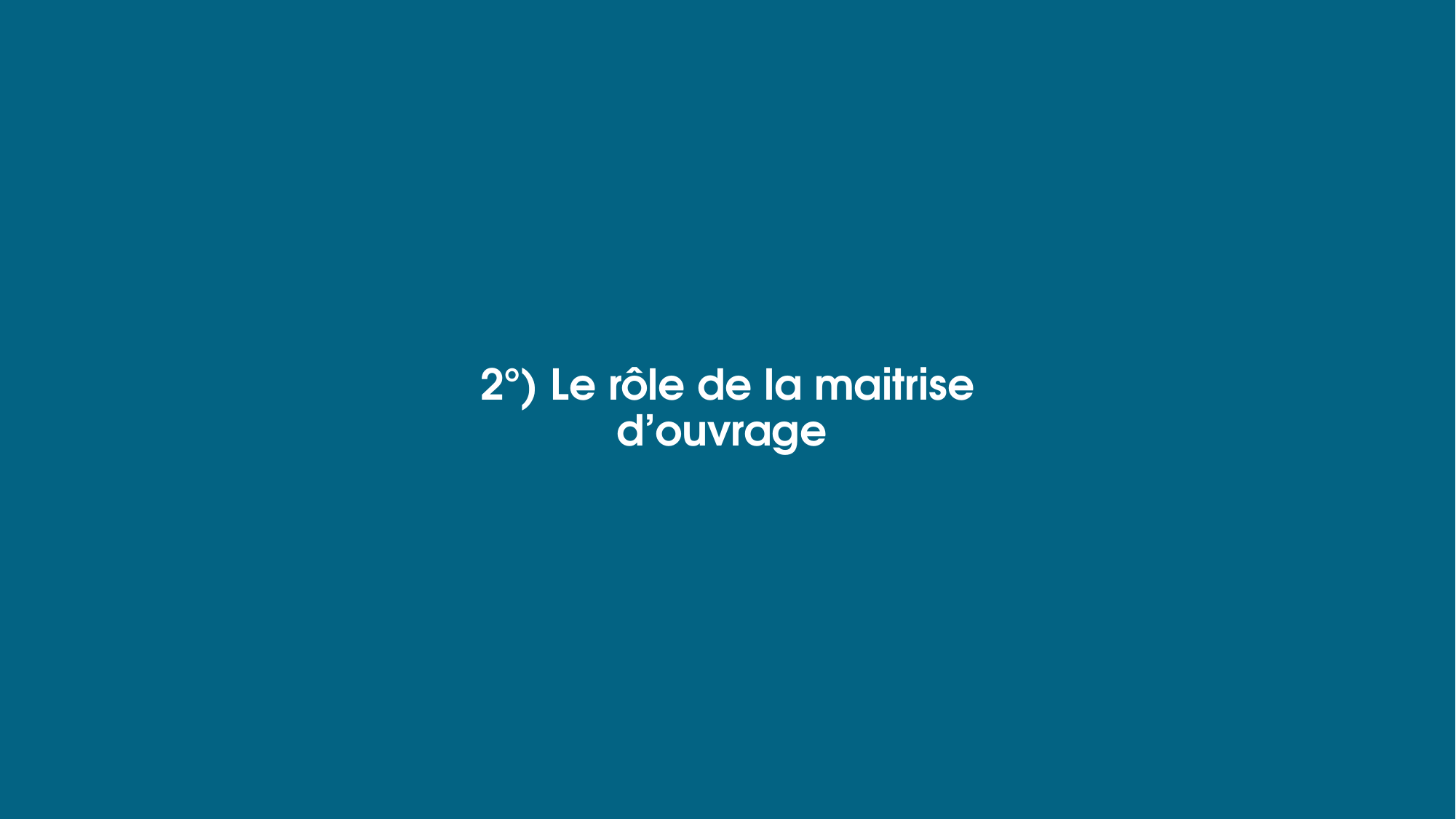

2°) Le rôle de la maitrise d’ouvrage